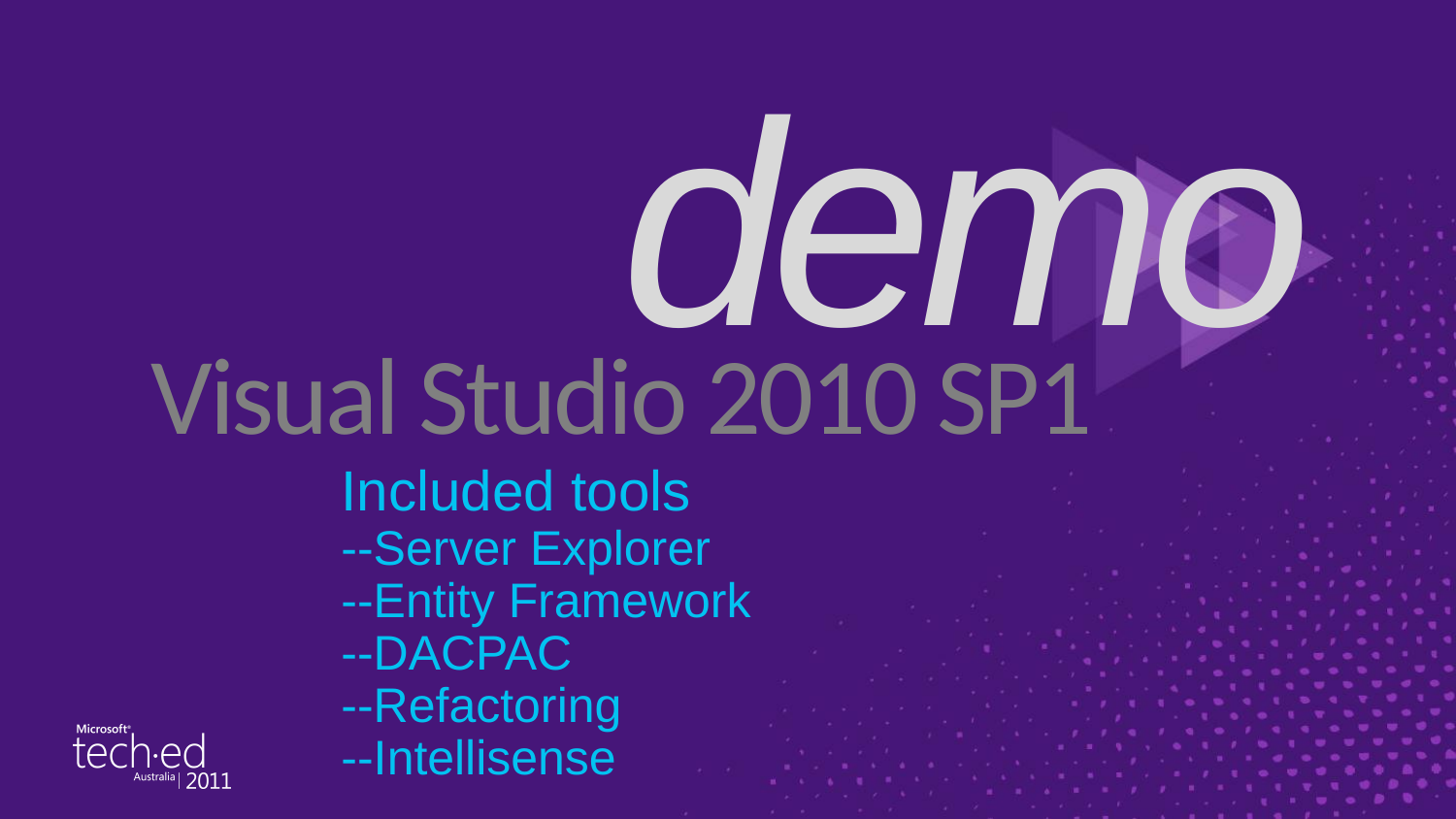

demo
# Visual Studio 2010 SP1
Included tools
--Server Explorer
--Entity Framework
--DACPAC
--Refactoring
--Intellisense